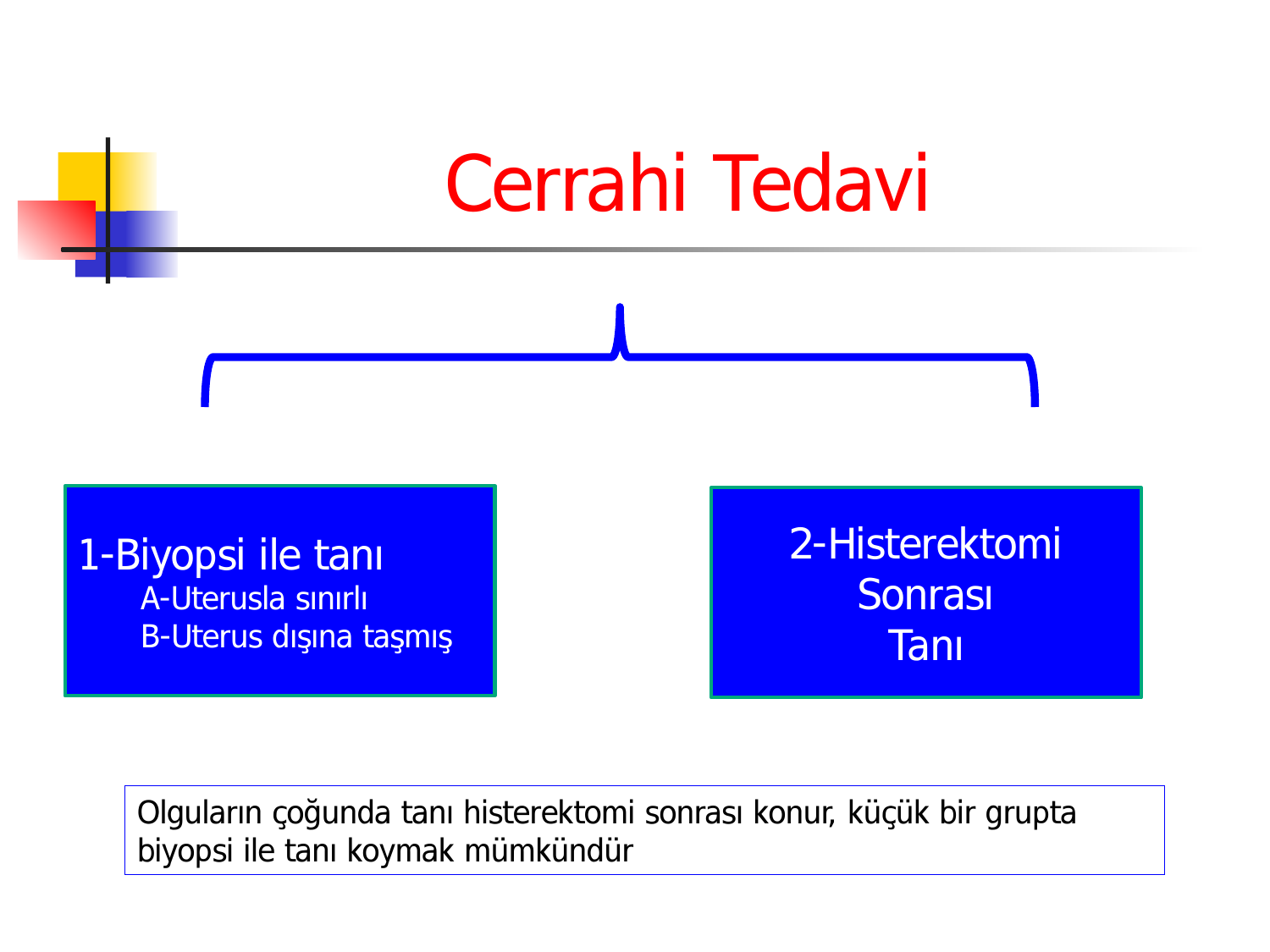

# Cerrahi Tedavi
1-Biyopsi ile tanı
A-Uterusla sınırlı
B-Uterus dışına taşmış
2-Histerektomi Sonrası
 Tanı
Olguların çoğunda tanı histerektomi sonrası konur, küçük bir grupta biyopsi ile tanı koymak mümkündür